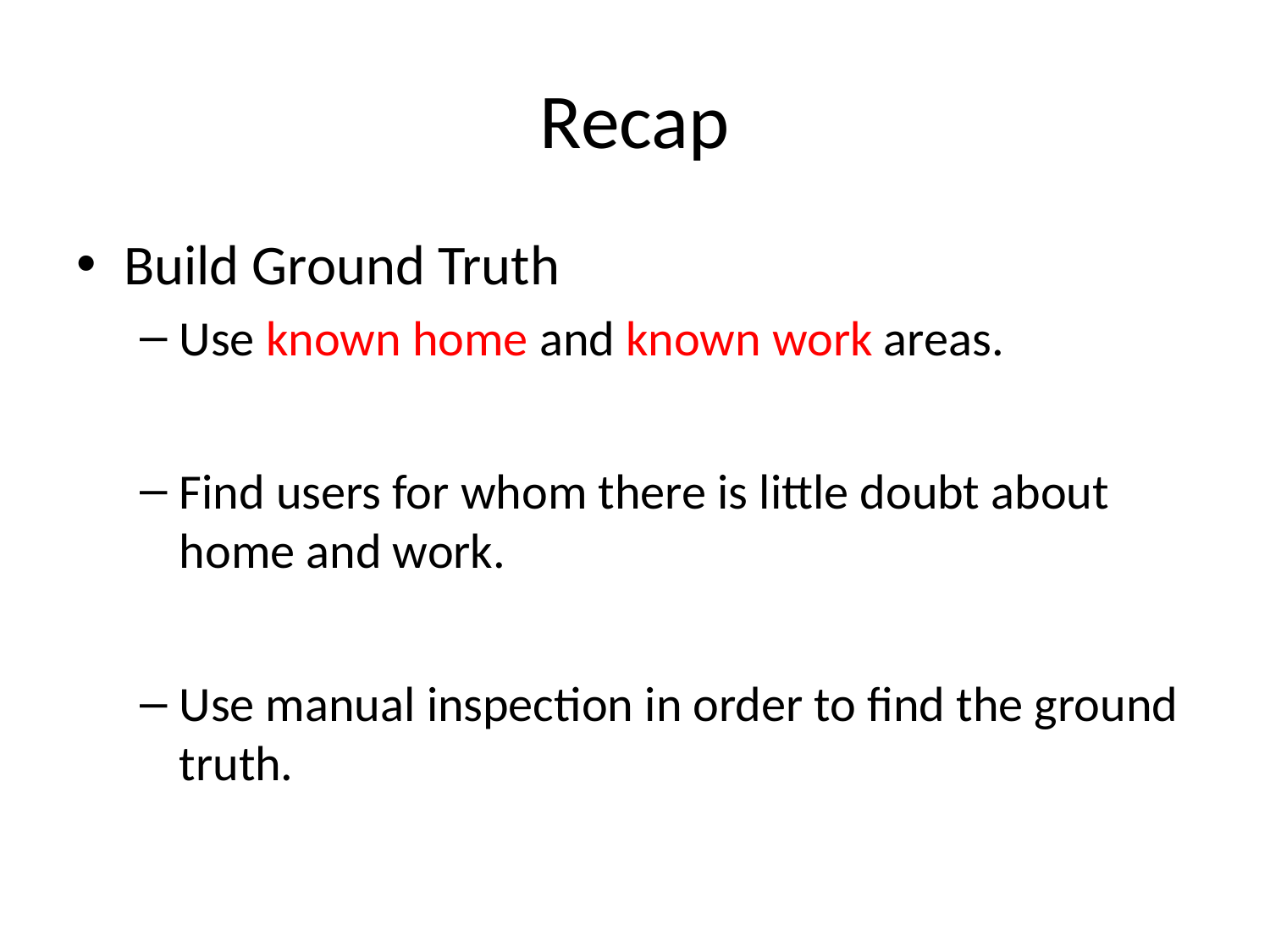

# Recap
Build Ground Truth
Use known home and known work areas.

Find users for whom there is little doubt about home and work.

Use manual inspection in order to find the ground truth.